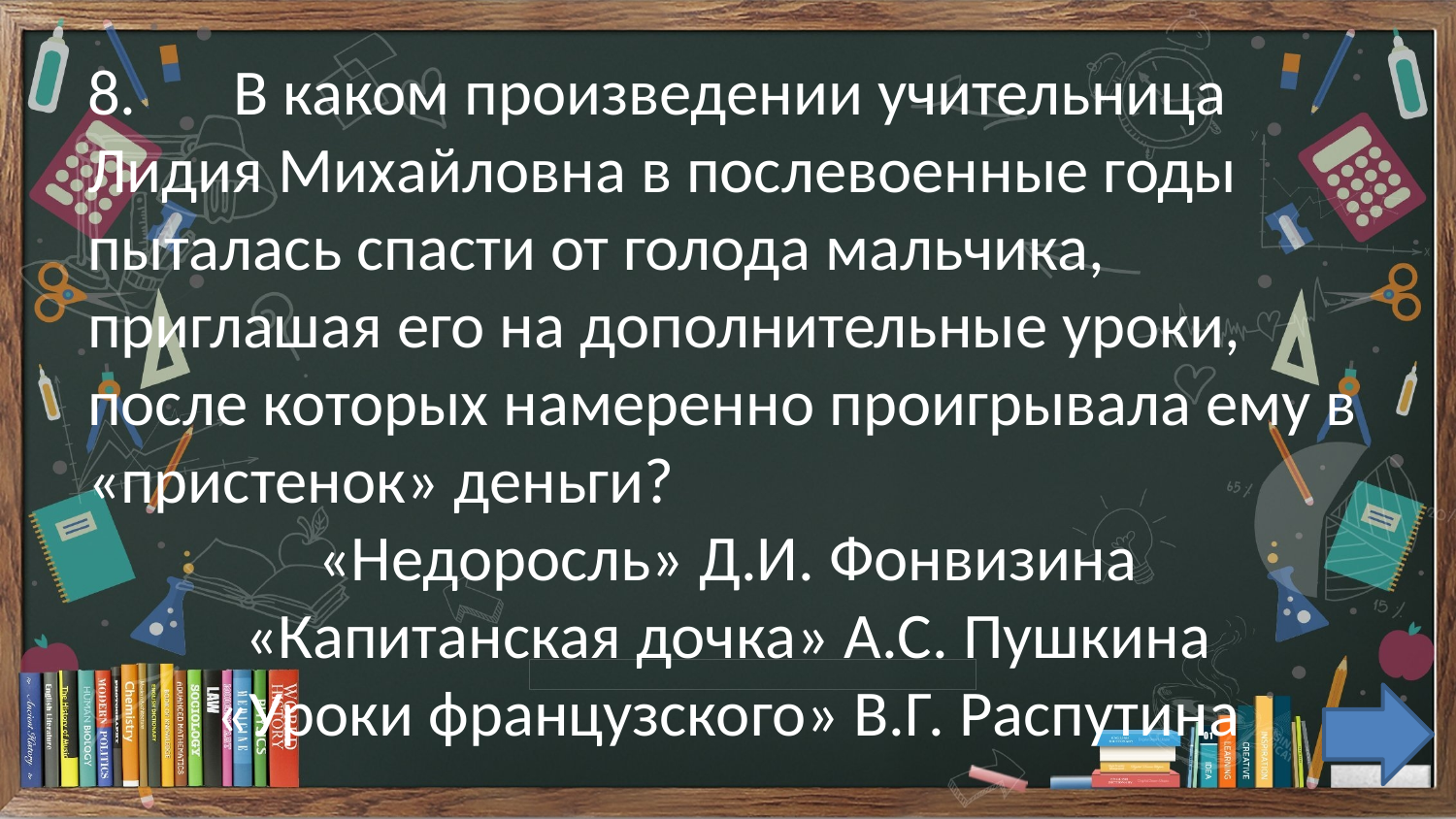

8.	В каком произведении учительница Лидия Михайловна в послевоенные годы пыталась спасти от голода мальчика, приглашая его на дополнительные уроки, после которых намеренно проигрывала ему в «пристенок» деньги?
«Недоросль» Д.И. Фонвизина
«Капитанская дочка» А.С. Пушкина
«Уроки французского» В.Г. Распутина